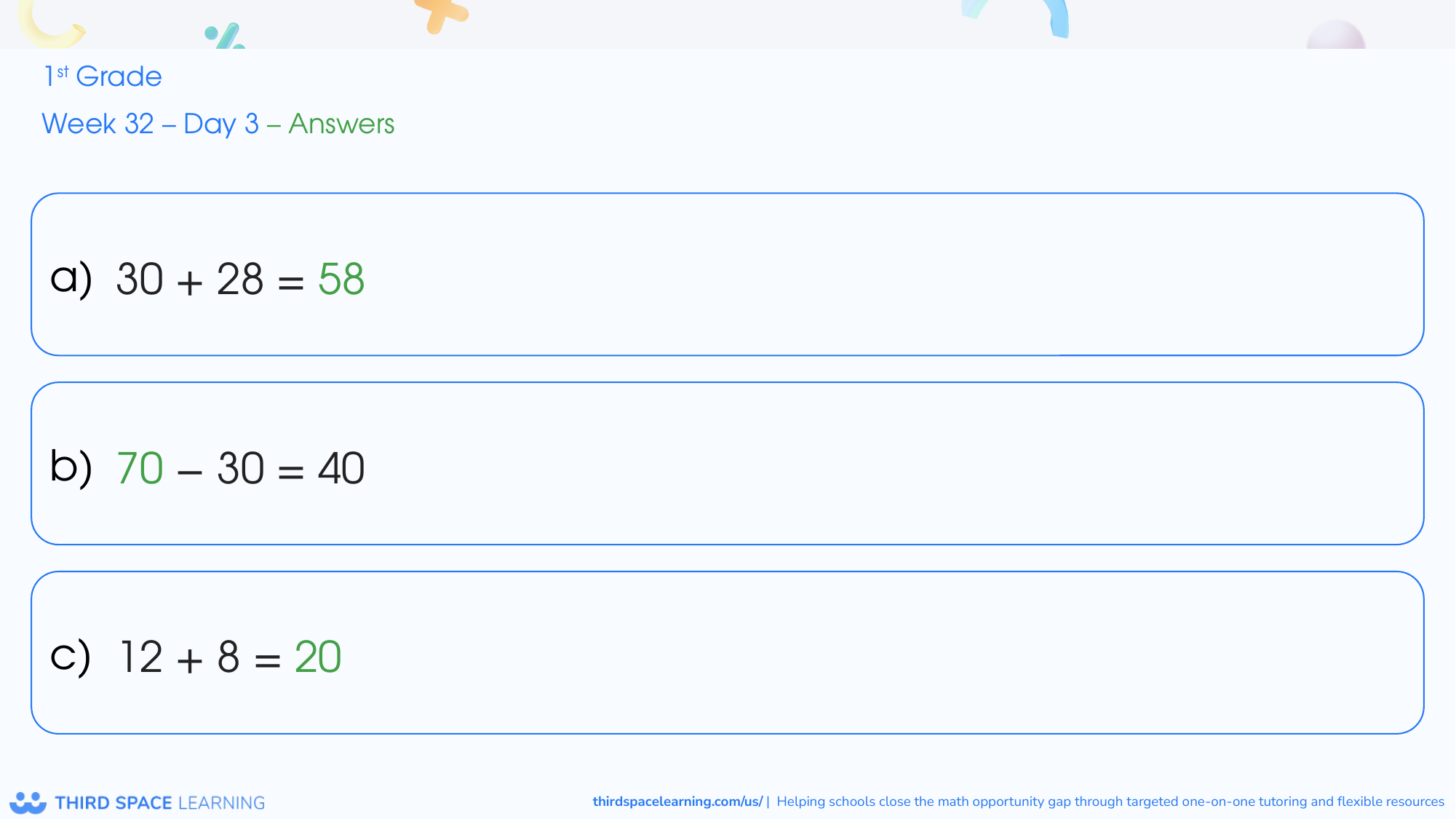

1st Grade
Week 32 – Day 3 – Answers
30 + 28 = 58
70 − 30 = 40
12 + 8 = 20